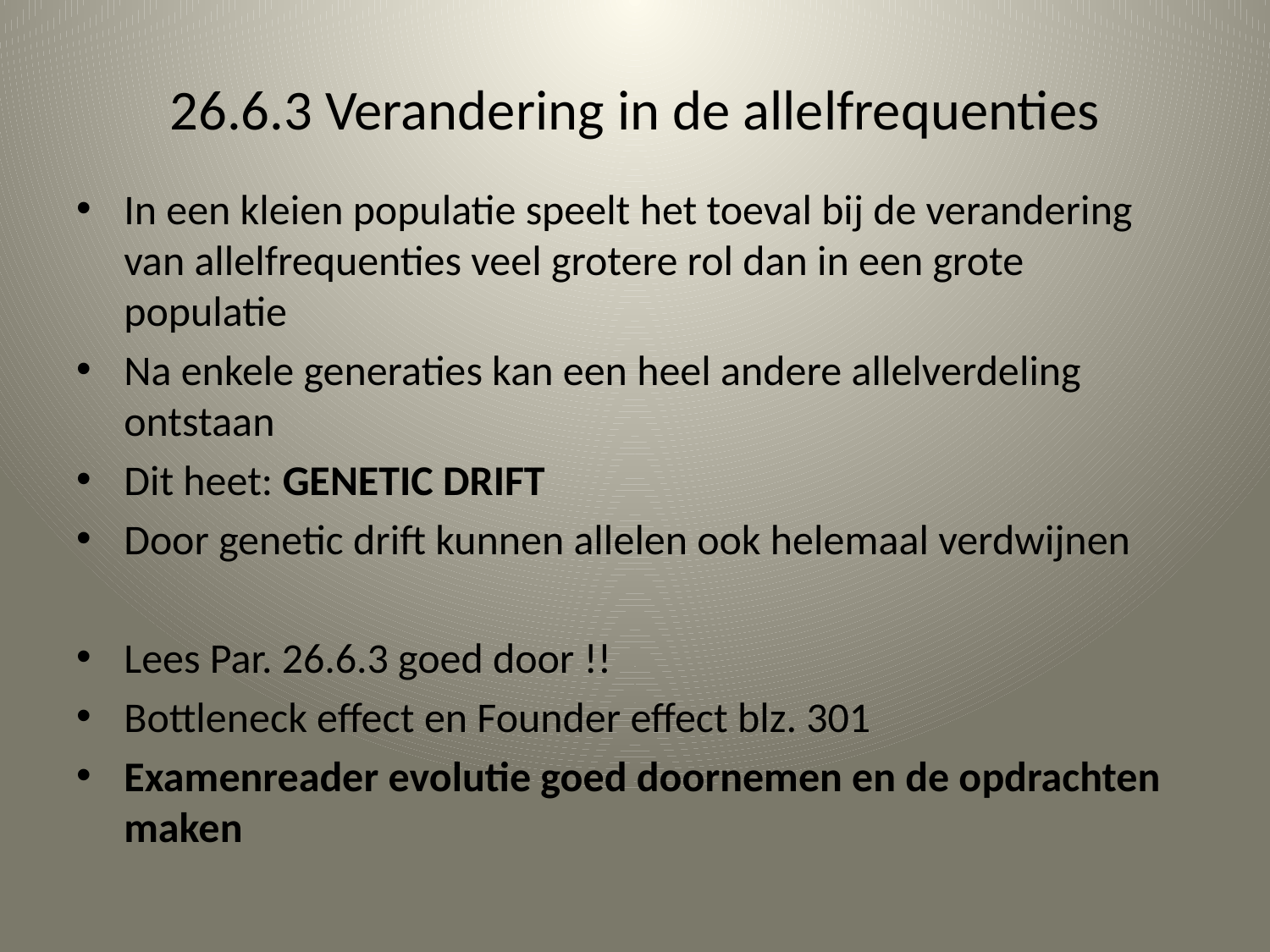

# 26.6.3 Verandering in de allelfrequenties
In een kleien populatie speelt het toeval bij de verandering van allelfrequenties veel grotere rol dan in een grote populatie
Na enkele generaties kan een heel andere allelverdeling ontstaan
Dit heet: GENETIC DRIFT
Door genetic drift kunnen allelen ook helemaal verdwijnen

Lees Par. 26.6.3 goed door !!
Bottleneck effect en Founder effect blz. 301
Examenreader evolutie goed doornemen en de opdrachten maken